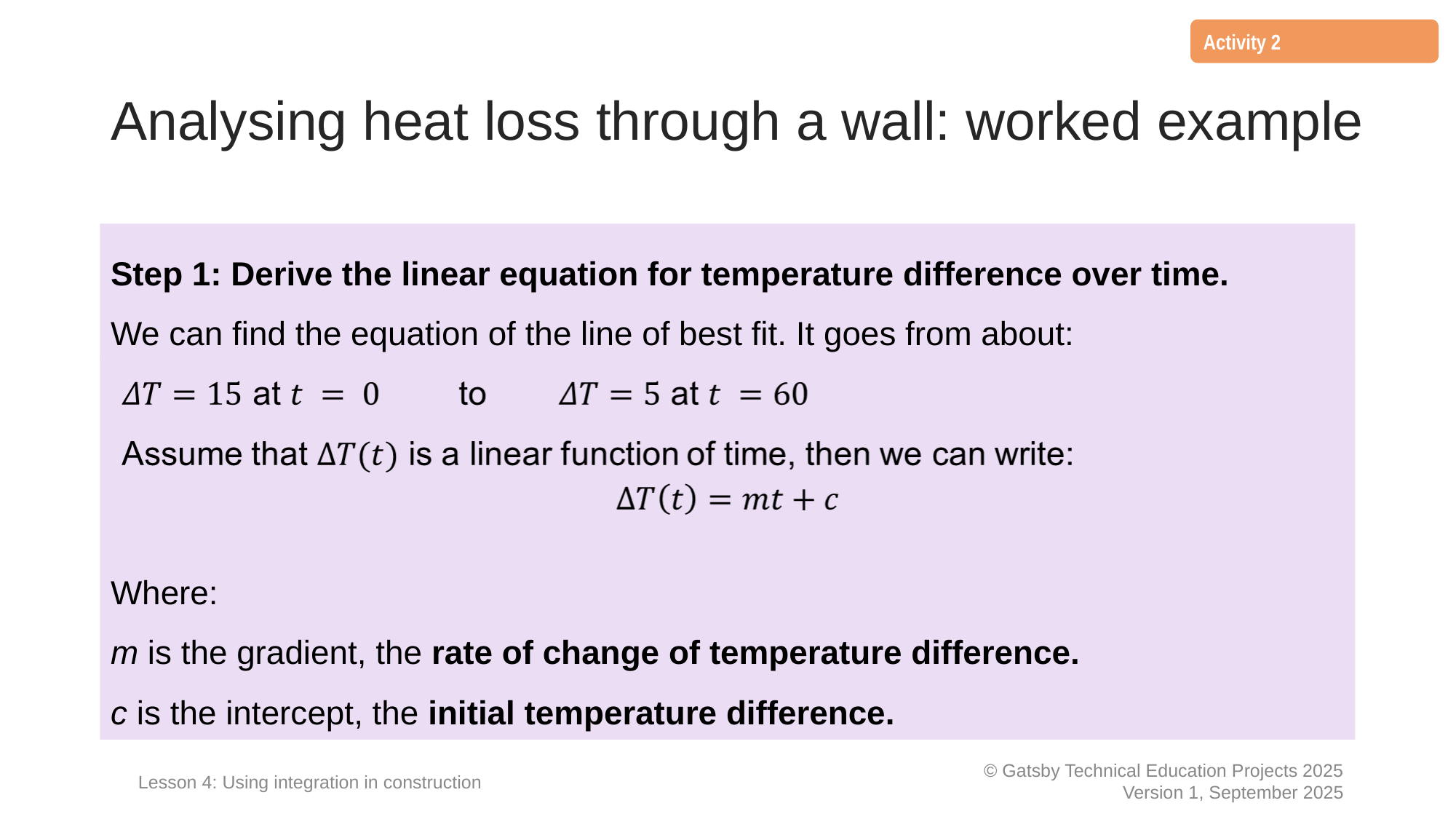

Activity 2
# Analysing heat loss through a wall: worked example
Step 1: Derive the linear equation for temperature difference over time.
We can find the equation of the line of best fit. It goes from about:

Where:
m is the gradient, the rate of change of temperature difference.
c is the intercept, the initial temperature difference.
Lesson 4: Using integration in construction